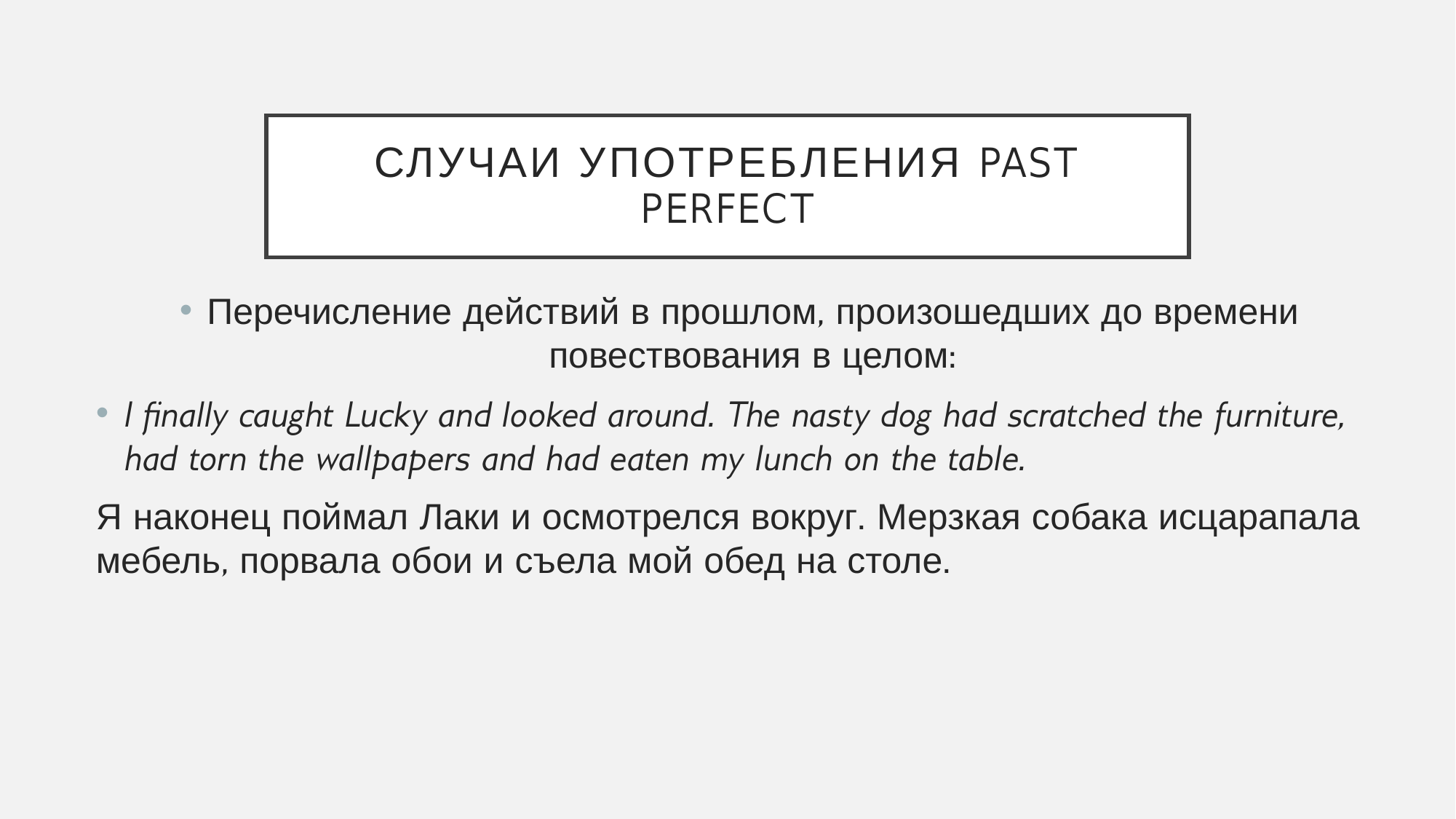

# Случаи употребления Past Perfect
Перечисление действий в прошлом, произошедших до времени повествования в целом:
I finally caught Lucky and looked around. The nasty dog had scratched the furniture, had torn the wallpapers and had eaten my lunch on the table.
Я наконец поймал Лаки и осмотрелся вокруг. Мерзкая собака исцарапала мебель, порвала обои и съела мой обед на столе.